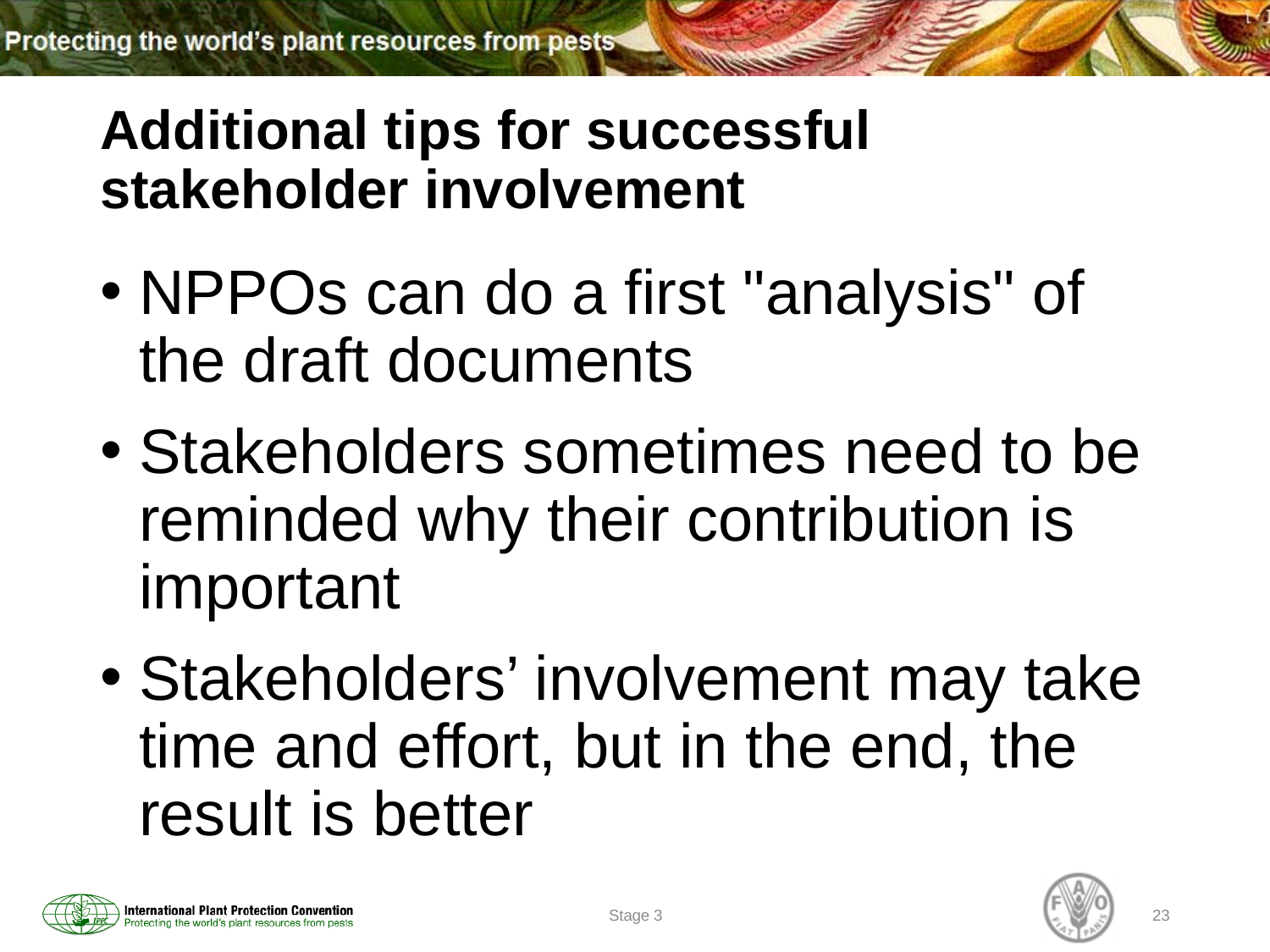

# Additional tips for successful stakeholder involvement
NPPOs can do a first "analysis" of the draft documents
Stakeholders sometimes need to be reminded why their contribution is important
Stakeholders’ involvement may take time and effort, but in the end, the result is better
Stage 3
23